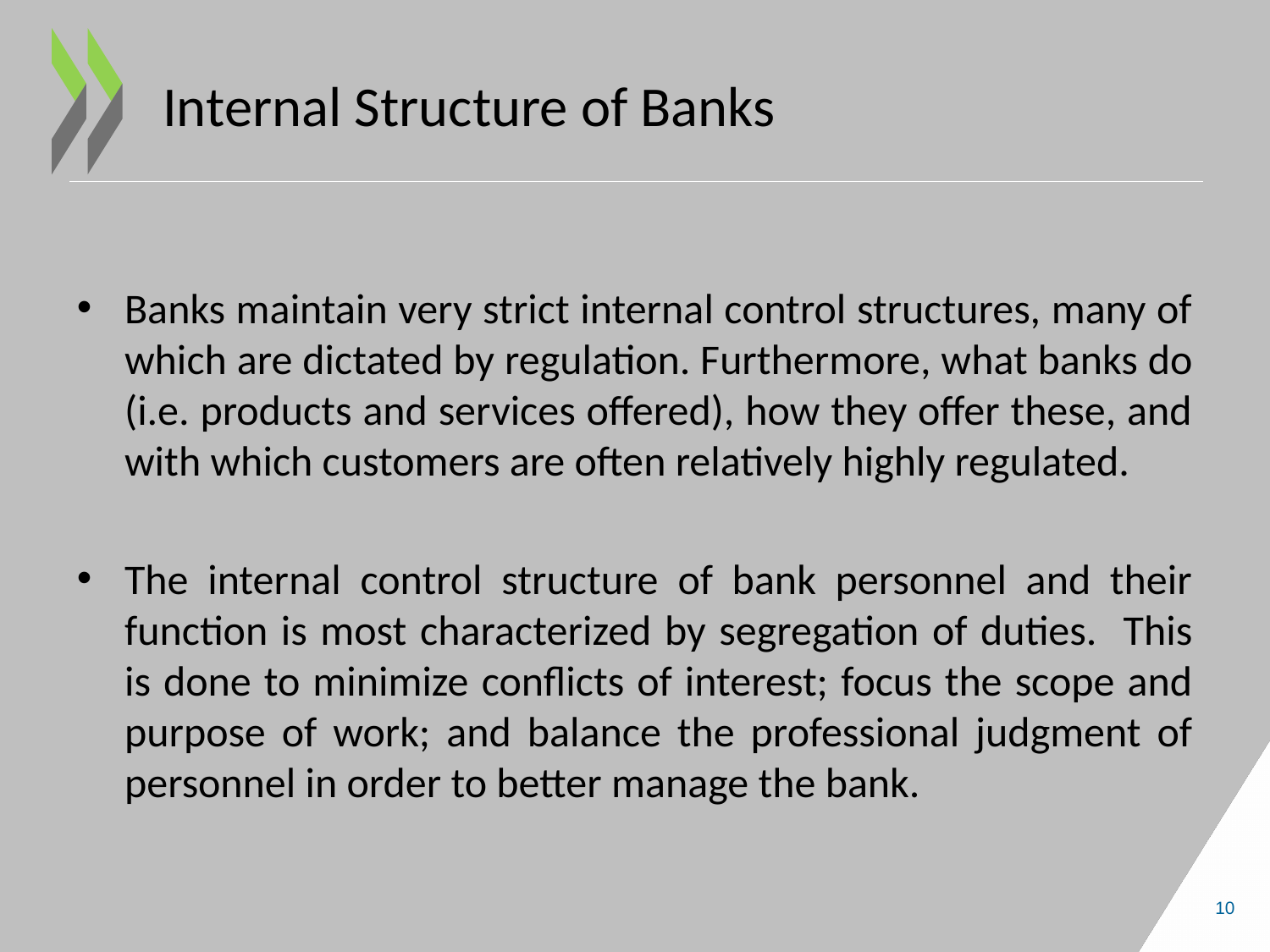

# Internal Structure of Banks
Banks maintain very strict internal control structures, many of which are dictated by regulation. Furthermore, what banks do (i.e. products and services offered), how they offer these, and with which customers are often relatively highly regulated.

The internal control structure of bank personnel and their function is most characterized by segregation of duties.  This is done to minimize conflicts of interest; focus the scope and purpose of work; and balance the professional judgment of personnel in order to better manage the bank.
10